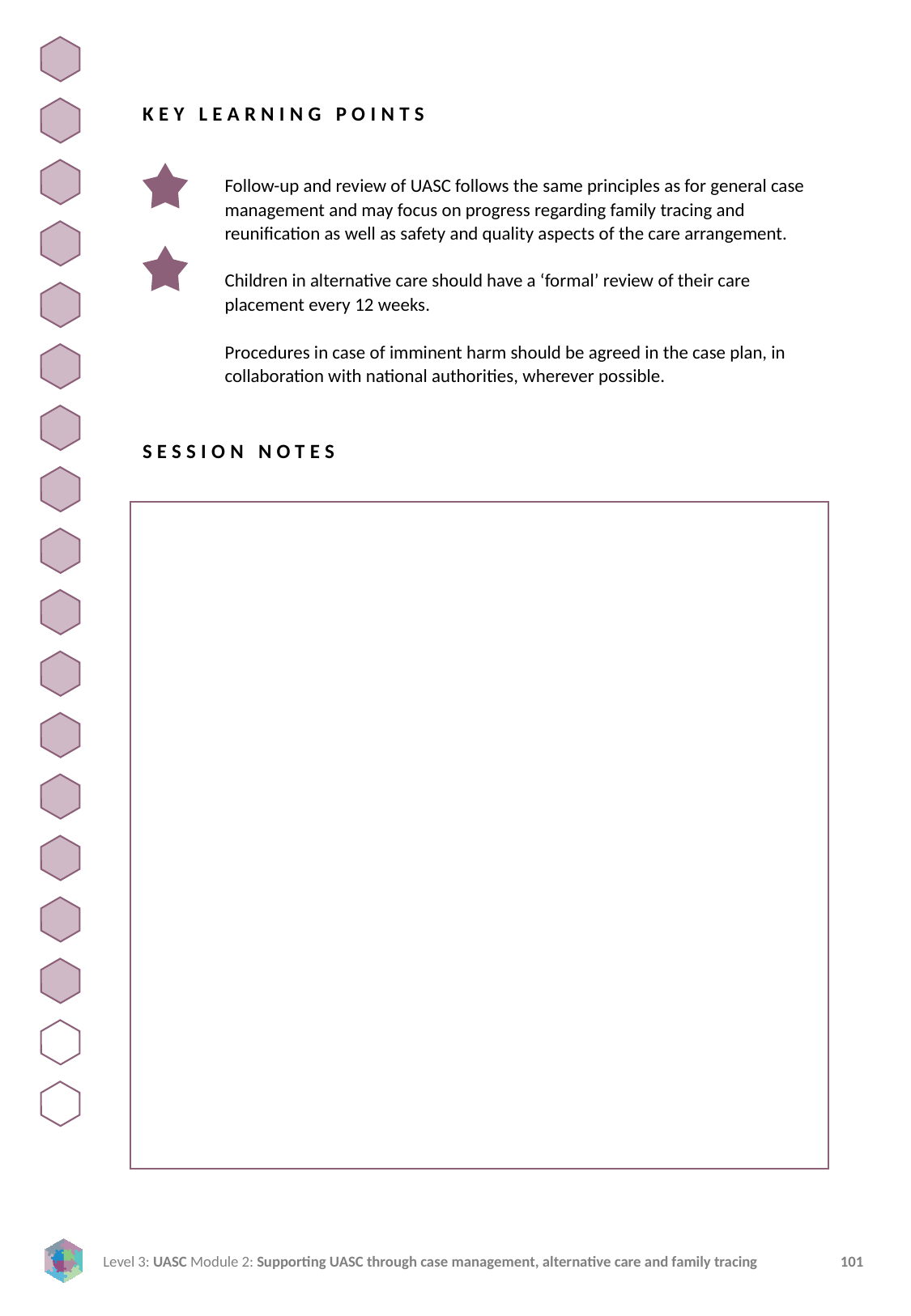

KEY LEARNING POINTS

Follow-up and review of UASC follows the same principles as for general case management and may focus on progress regarding family tracing and reunification as well as safety and quality aspects of the care arrangement.

Children in alternative care should have a ‘formal’ review of their care placement every 12 weeks.

Procedures in case of imminent harm should be agreed in the case plan, in collaboration with national authorities, wherever possible.

SESSION NOTES